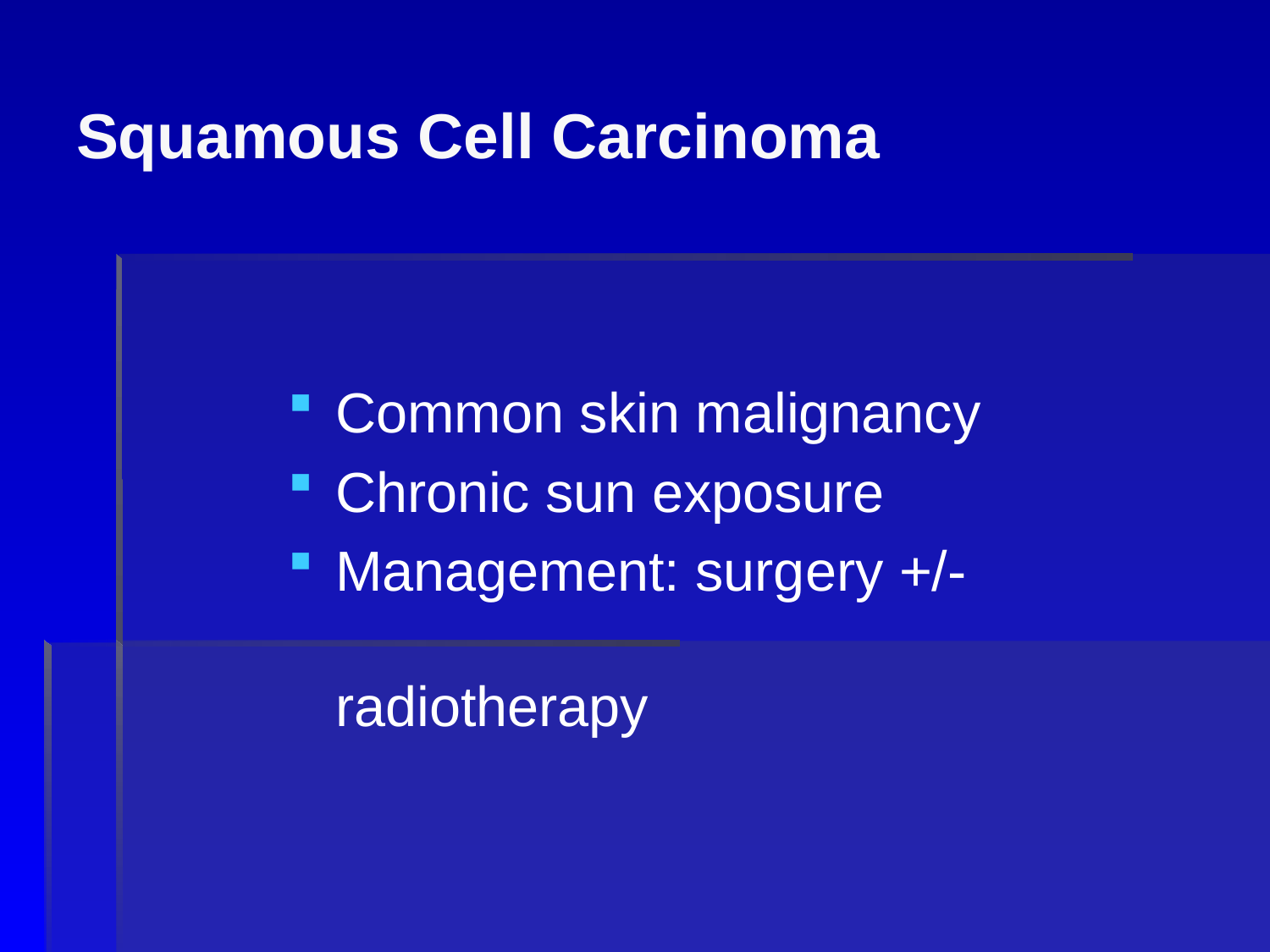

# Squamous Cell Carcinoma
Common skin malignancy
Chronic sun exposure
Management: surgery +/-   				radiotherapy